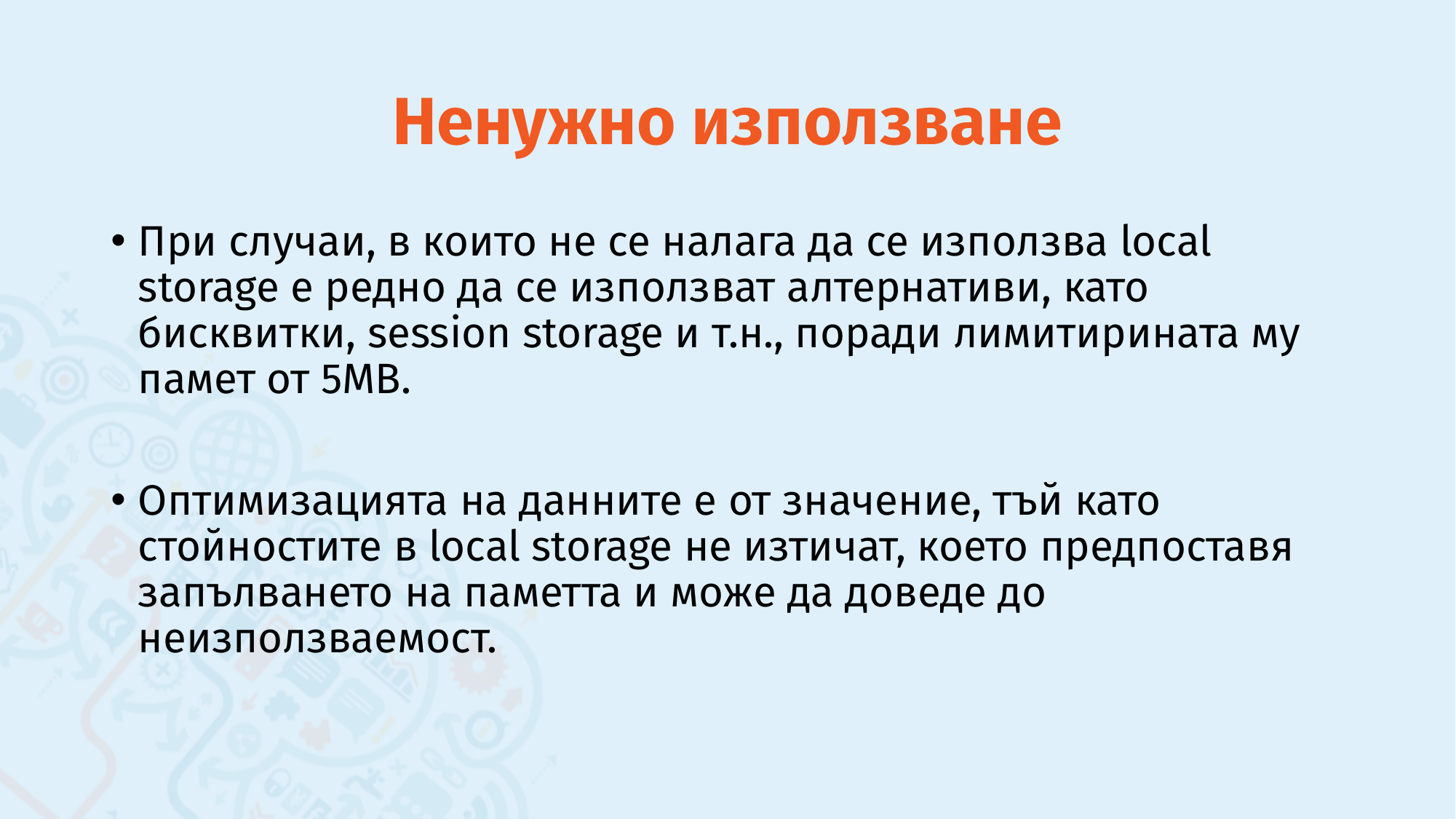

# Ненужно използване
При случаи, в които не се налага да се използва local storage е редно да се използват алтернативи, като бисквитки, session storage и т.н., поради лимитирината му памет от 5MB.

Оптимизацията на данните е от значение, тъй като стойностите в local storage не изтичат, което предпоставя запълването на паметта и може да доведе до неизползваемост.